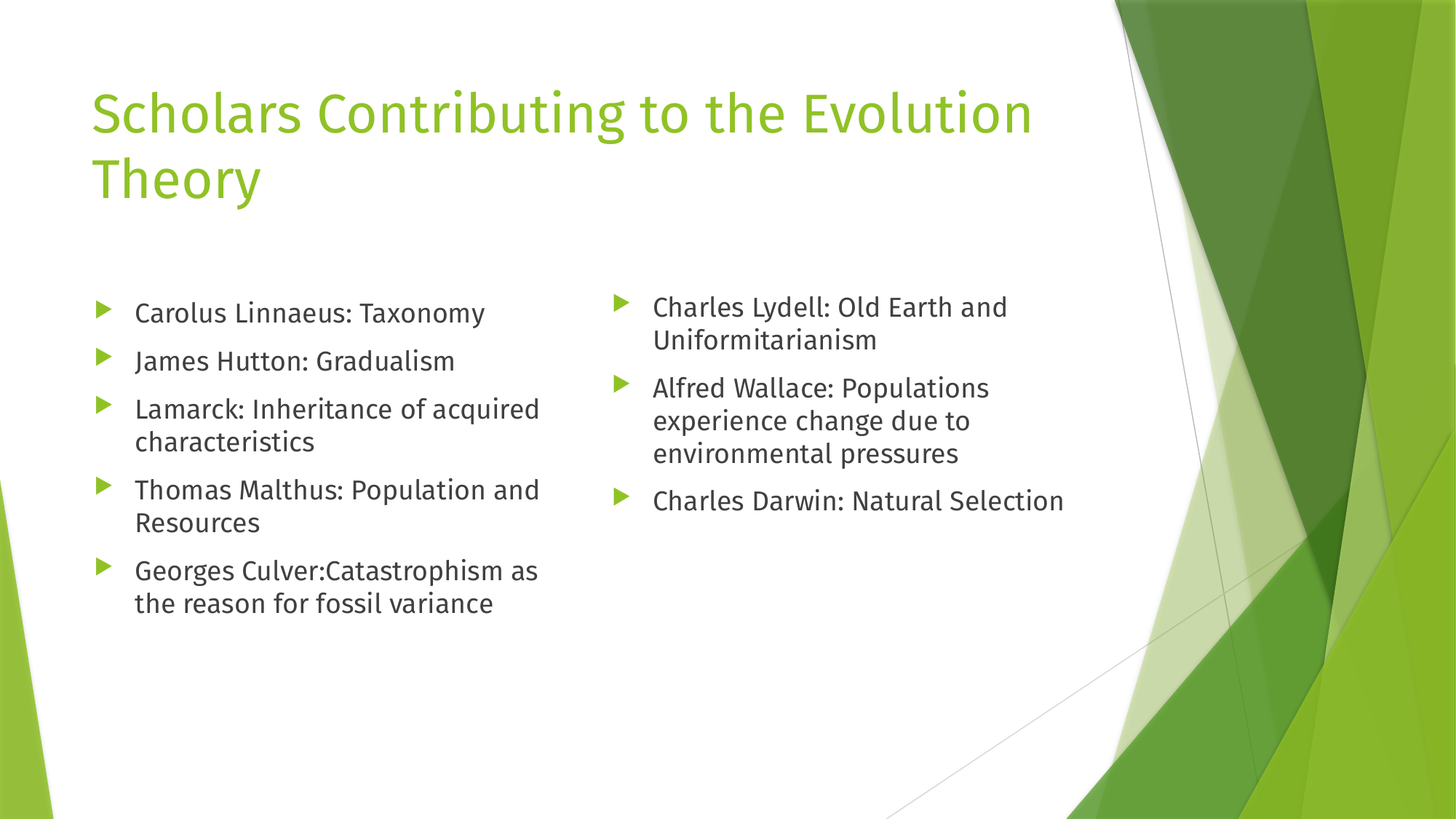

# Scholars Contributing to the Evolution Theory
Charles Lydell: Old Earth and Uniformitarianism
Alfred Wallace: Populations experience change due to environmental pressures
Charles Darwin: Natural Selection
Carolus Linnaeus: Taxonomy
James Hutton: Gradualism
Lamarck: Inheritance of acquired characteristics
Thomas Malthus: Population and Resources
Georges Culver:Catastrophism as the reason for fossil variance